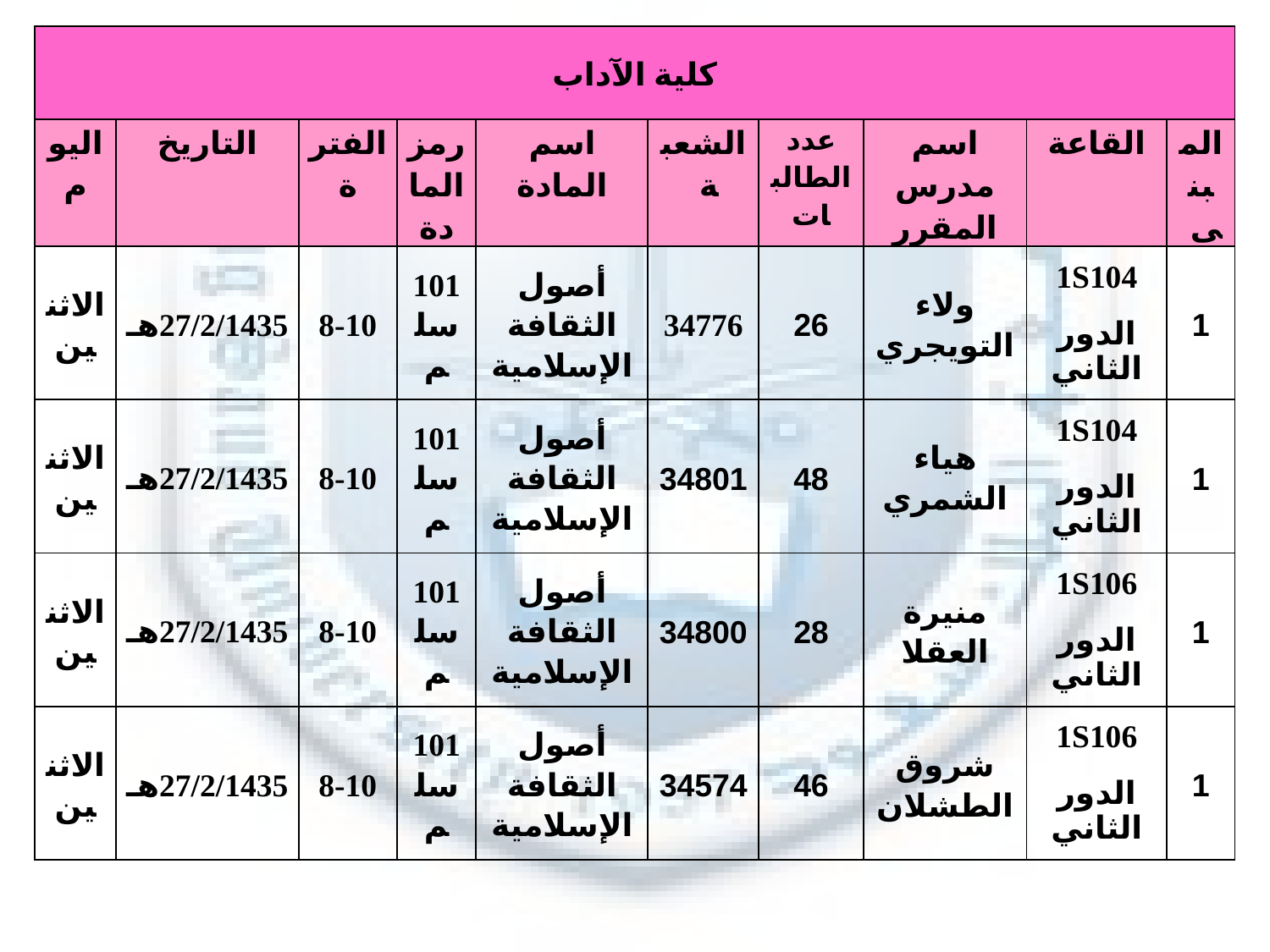

| كلية الآداب |  |  |  |  |  |  |  |  |  |
| --- | --- | --- | --- | --- | --- | --- | --- | --- | --- |
| اليوم | التاريخ | الفترة | رمز المادة | اسم المادة | الشعبة | عدد الطالبات | اسم مدرس المقرر | القاعة | المبنى |
| الاثنين | 27/2/1435هـ | 8-10 | 101 سلم | أصول الثقافة الإسلامية | 34776 | 26 | ولاء التويجري | 1S104 الدور الثاني | 1 |
| الاثنين | 27/2/1435هـ | 8-10 | 101 سلم | أصول الثقافة الإسلامية | 34801 | 48 | هياء الشمري | 1S104 الدور الثاني | 1 |
| الاثنين | 27/2/1435هـ | 8-10 | 101 سلم | أصول الثقافة الإسلامية | 34800 | 28 | منيرة العقلا | 1S106 الدور الثاني | 1 |
| الاثنين | 27/2/1435هـ | 8-10 | 101 سلم | أصول الثقافة الإسلامية | 34574 | 46 | شروق الطشلان | 1S106 الدور الثاني | 1 |